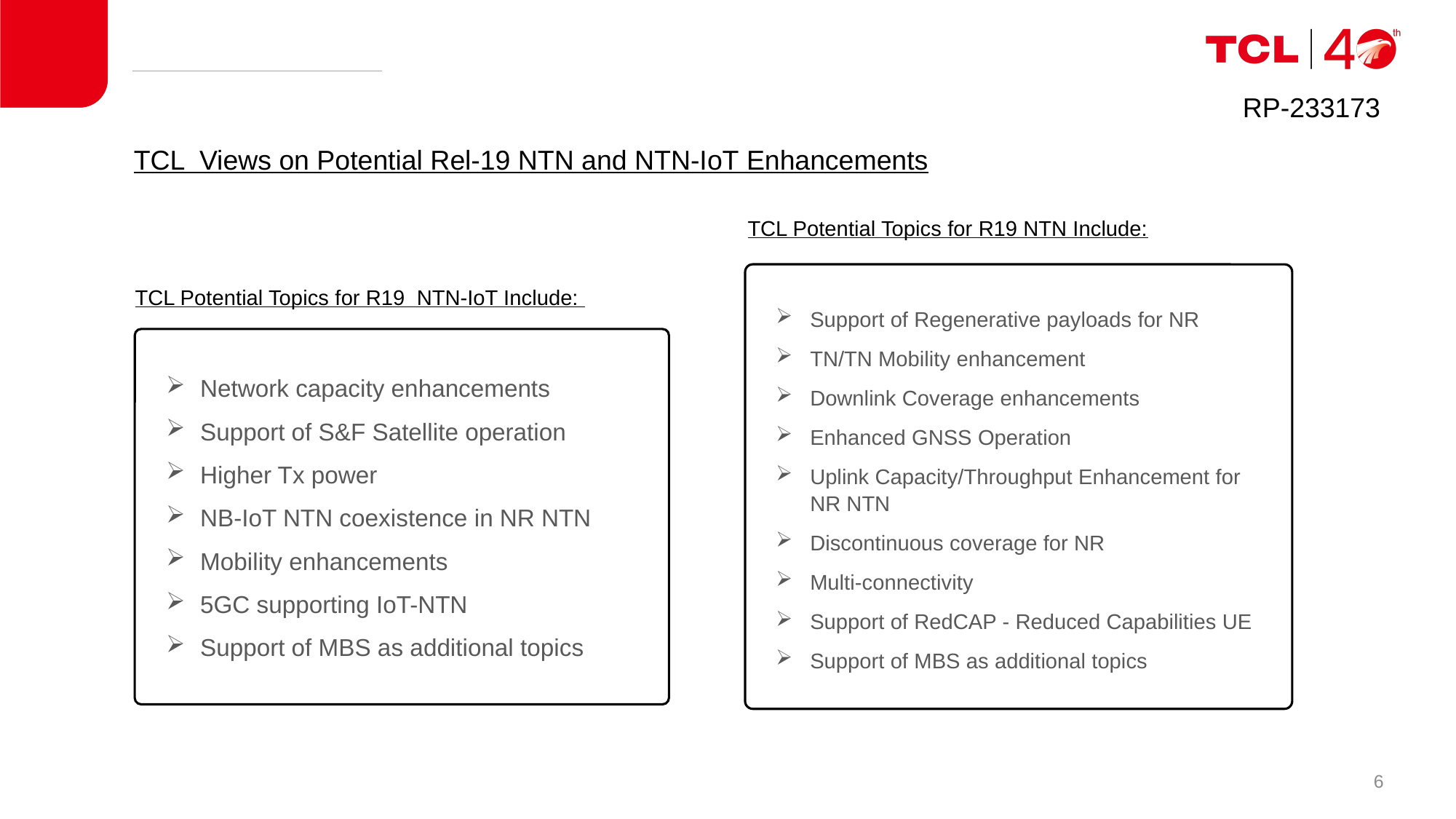

RP-233173
 TCL  Views on Potential Rel-19 NTN and NTN-IoT Enhancements
TCL Potential Topics for R19 NTN Include:

TCL Potential Topics for R19  NTN-IoT Include:
Support of Regenerative payloads for NR
TN/TN Mobility enhancement
Downlink Coverage enhancements
Enhanced GNSS Operation
Uplink Capacity/Throughput Enhancement for NR NTN
Discontinuous coverage for NR
Multi-connectivity
Support of RedCAP - Reduced Capabilities UE
Support of MBS as additional topics

Network capacity enhancements
Support of S&F Satellite operation
Higher Tx power
NB-IoT NTN coexistence in NR NTN
Mobility enhancements
5GC supporting IoT-NTN
Support of MBS as additional topics
6